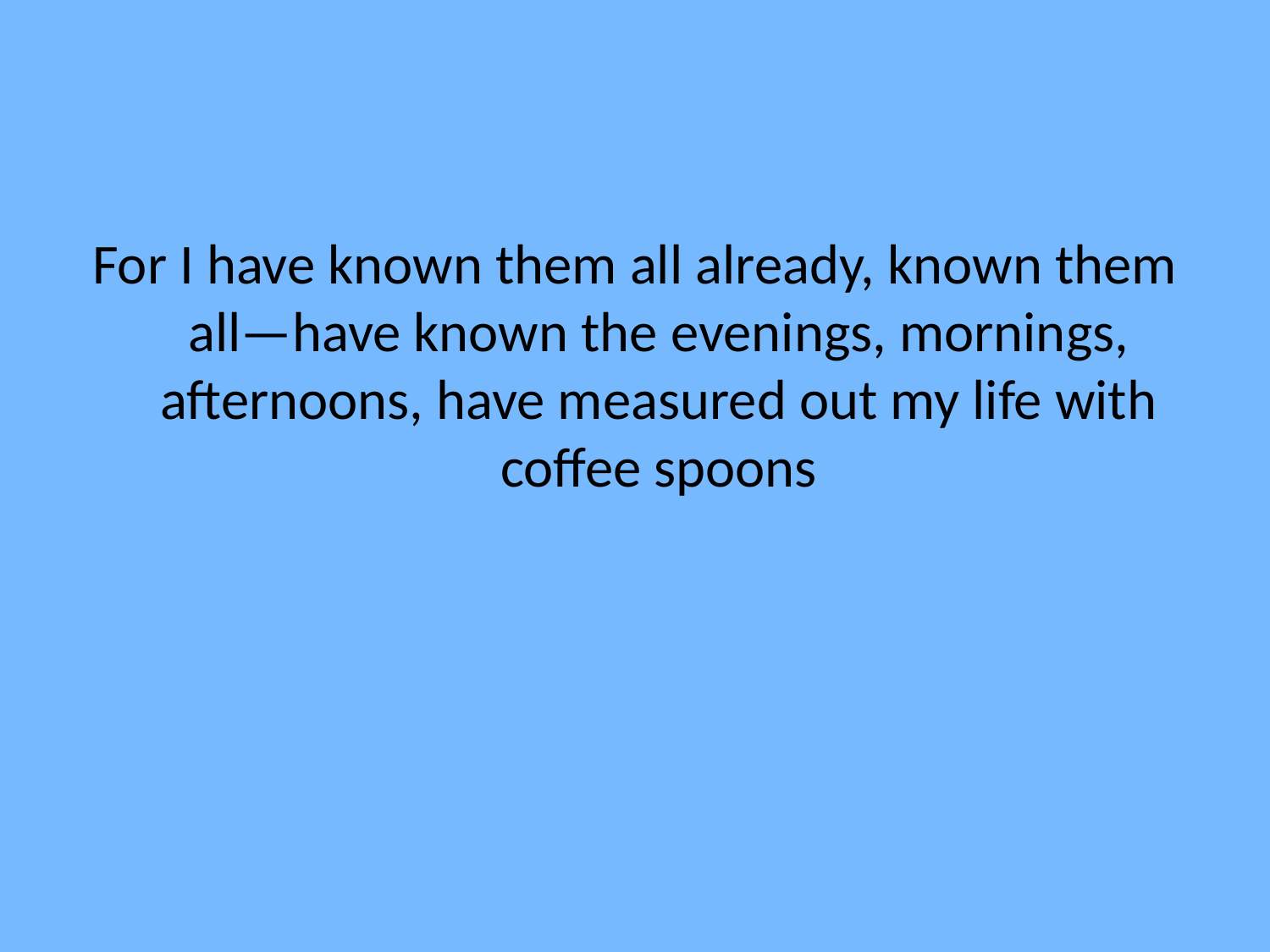

For I have known them all already, known them all—have known the evenings, mornings, afternoons, have measured out my life with coffee spoons